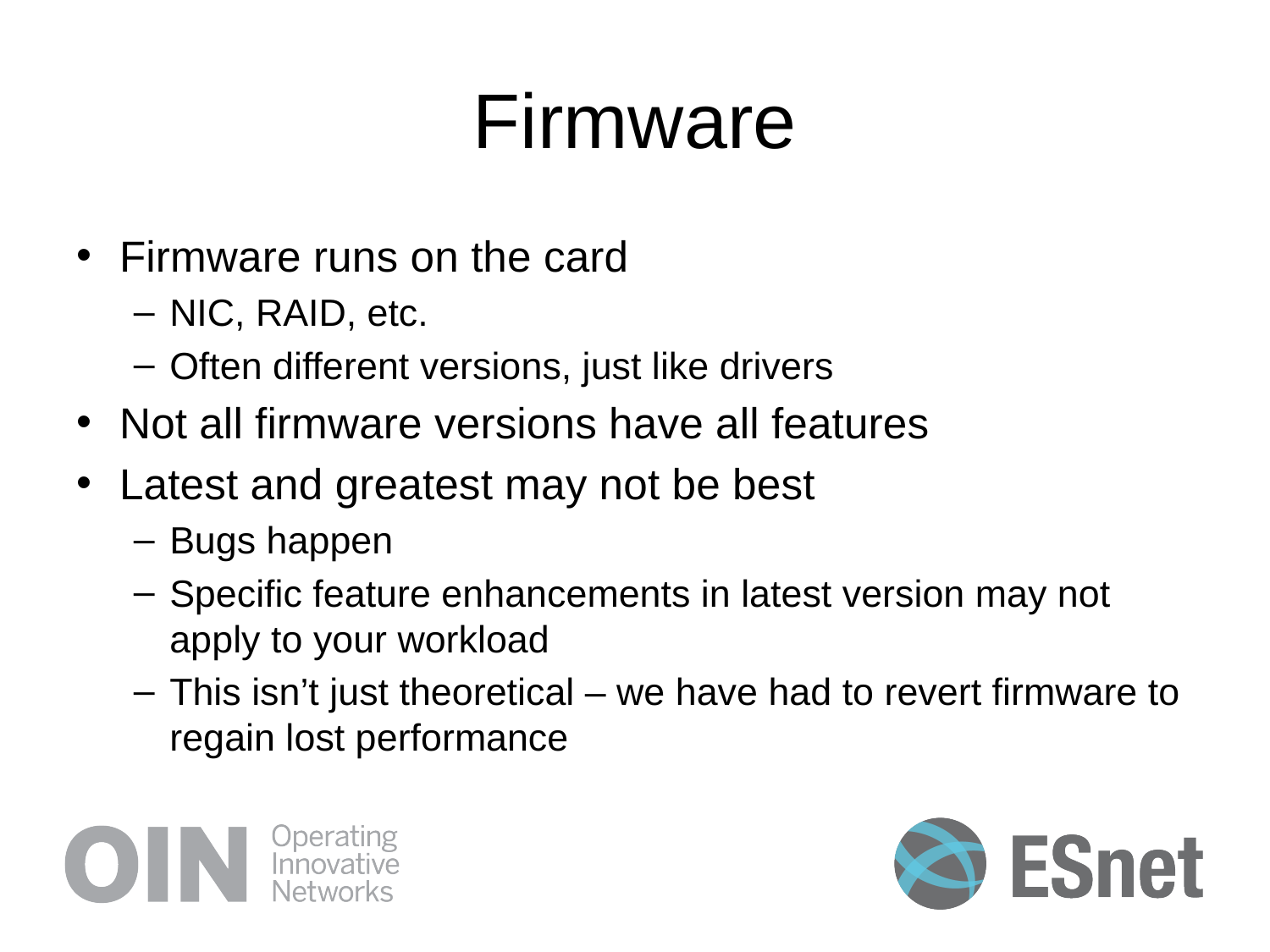

# Firmware
Firmware runs on the card
NIC, RAID, etc.
Often different versions, just like drivers
Not all firmware versions have all features
Latest and greatest may not be best
Bugs happen
Specific feature enhancements in latest version may not apply to your workload
This isn’t just theoretical – we have had to revert firmware to regain lost performance